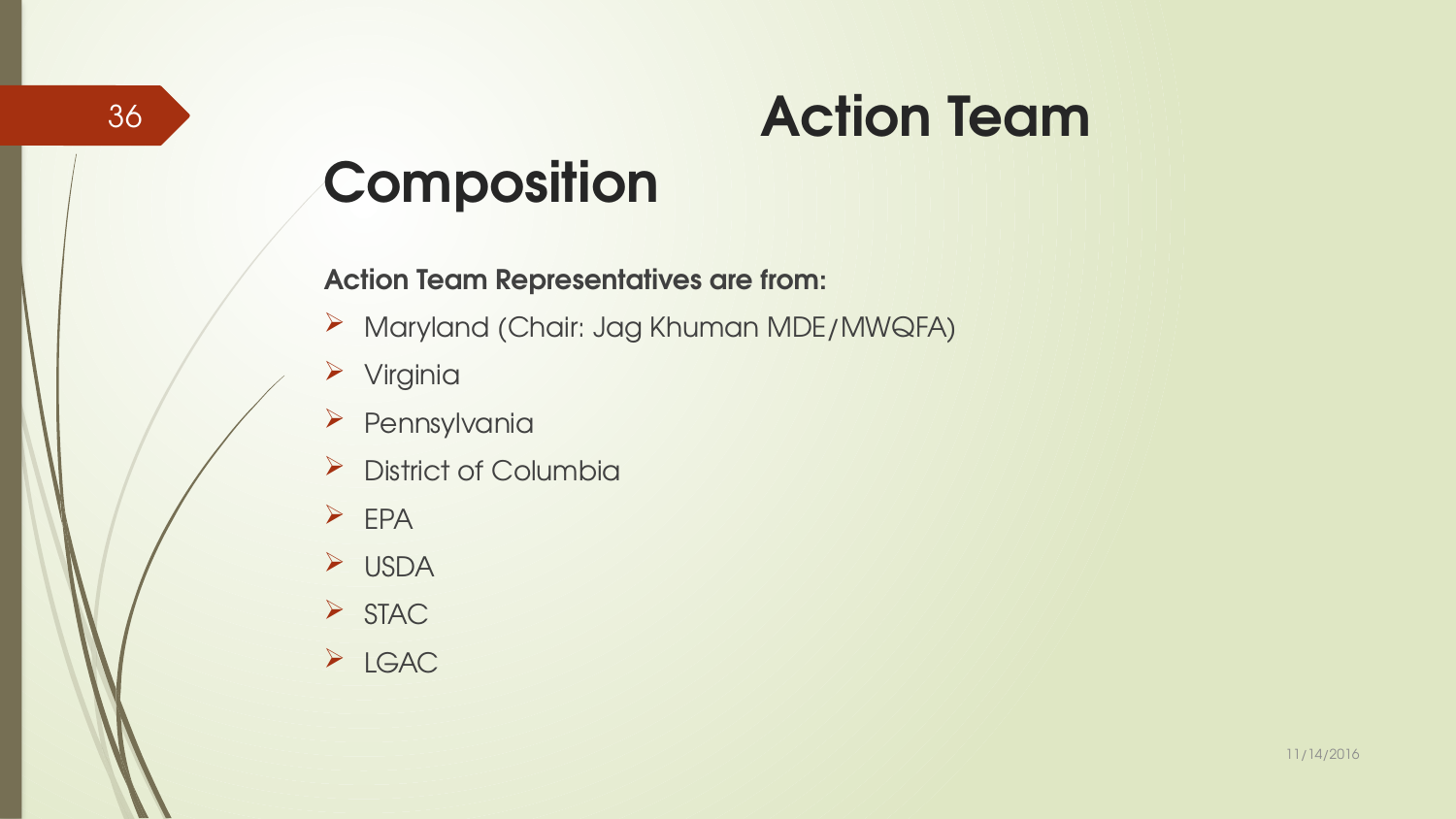

# Action Team Composition
36
Action Team Representatives are from:
Maryland (Chair: Jag Khuman MDE/MWQFA)
Virginia
Pennsylvania
District of Columbia
EPA
USDA
STAC
LGAC

11/14/2016